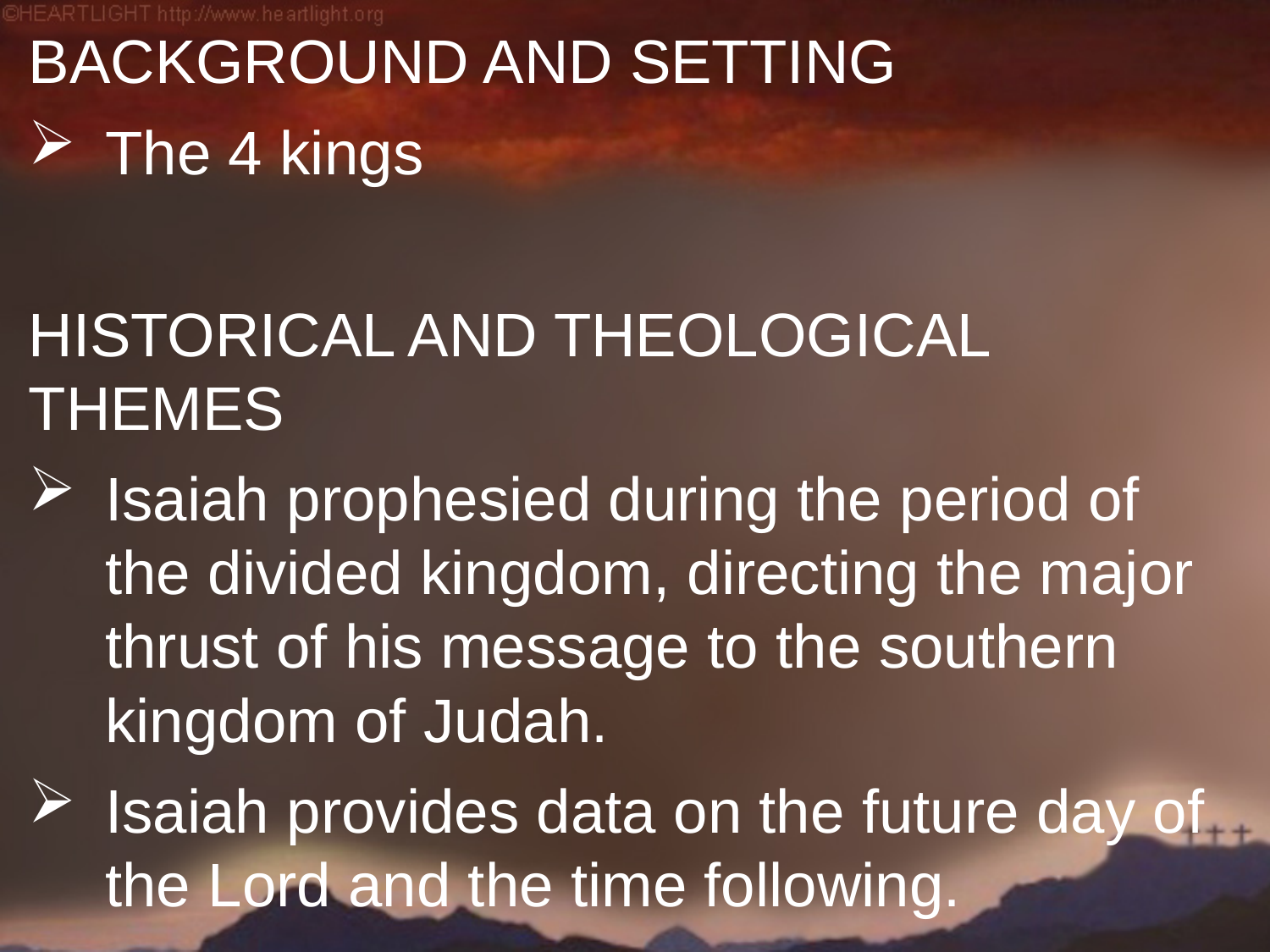

Background and Setting
The 4 kings

Historical and Theological Themes
Isaiah prophesied during the period of the divided kingdom, directing the major thrust of his message to the southern kingdom of Judah.
Isaiah provides data on the future day of the Lord and the time following.